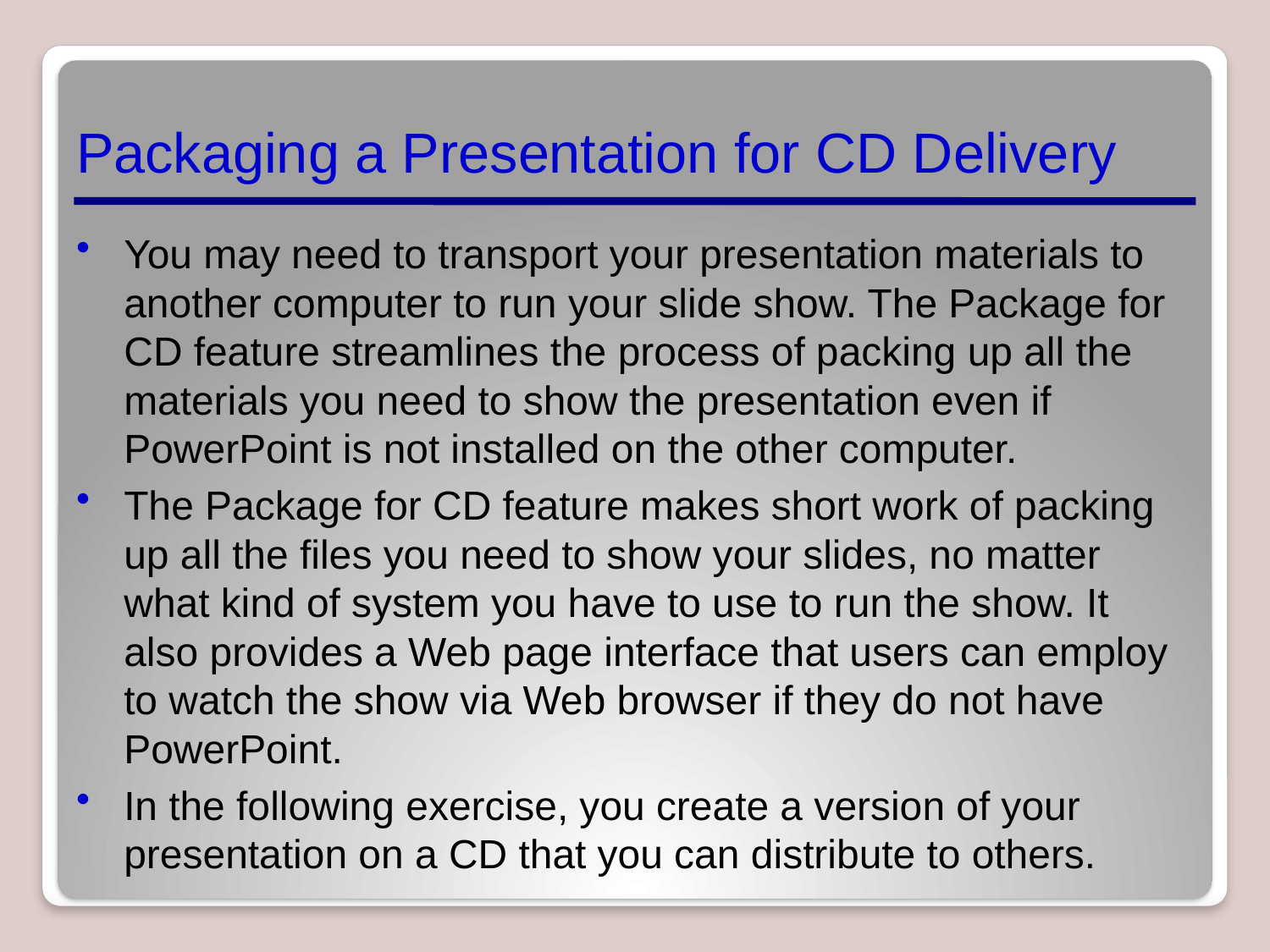

# Packaging a Presentation for CD Delivery
You may need to transport your presentation materials to another computer to run your slide show. The Package for CD feature streamlines the process of packing up all the materials you need to show the presentation even if PowerPoint is not installed on the other computer.
The Package for CD feature makes short work of packing up all the files you need to show your slides, no matter what kind of system you have to use to run the show. It also provides a Web page interface that users can employ to watch the show via Web browser if they do not have PowerPoint.
In the following exercise, you create a version of your presentation on a CD that you can distribute to others.